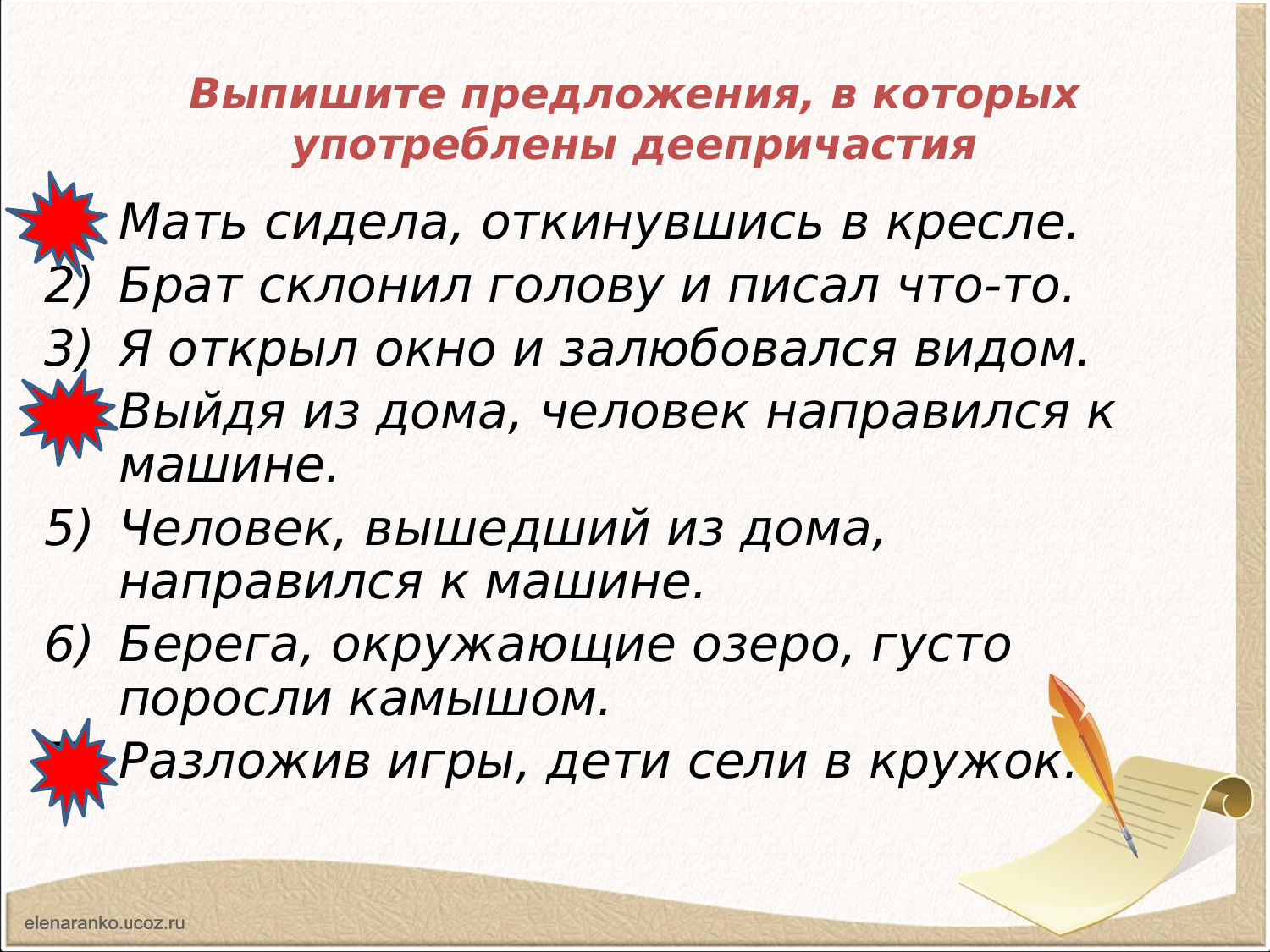

# Выпишите предложения, в которых употреблены деепричастия

Мать сидела, откинувшись в кресле.
Брат склонил голову и писал что-то.
Я открыл окно и залюбовался видом.
Выйдя из дома, человек направился к машине.
Человек, вышедший из дома, направился к машине.
Берега, окружающие озеро, густо поросли камышом.
Разложив игры, дети сели в кружок.